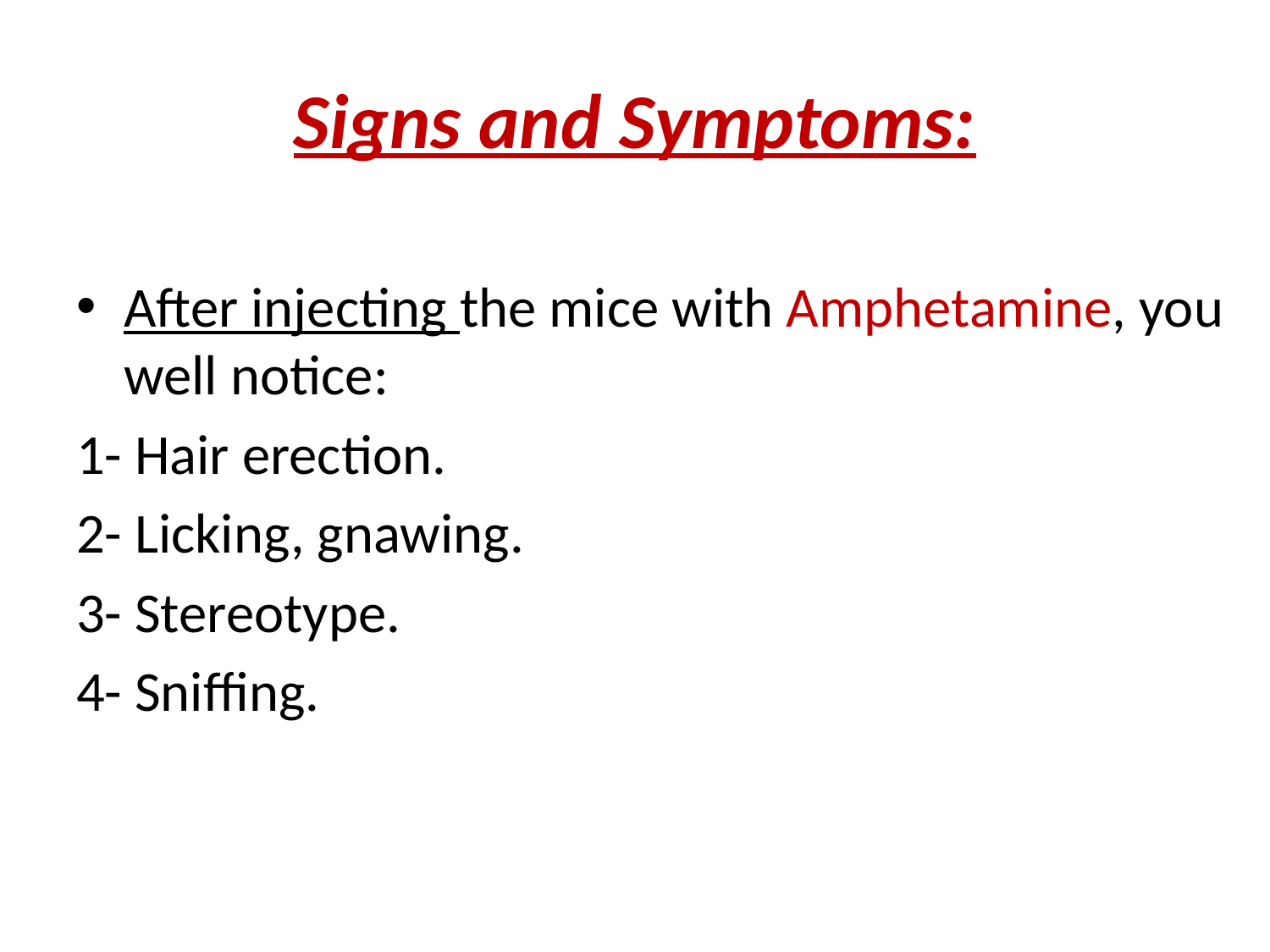

# Signs and Symptoms:
After injecting the mice with Amphetamine, you well notice:
1- Hair erection.
2- Licking, gnawing.
3- Stereotype.
4- Sniffing.